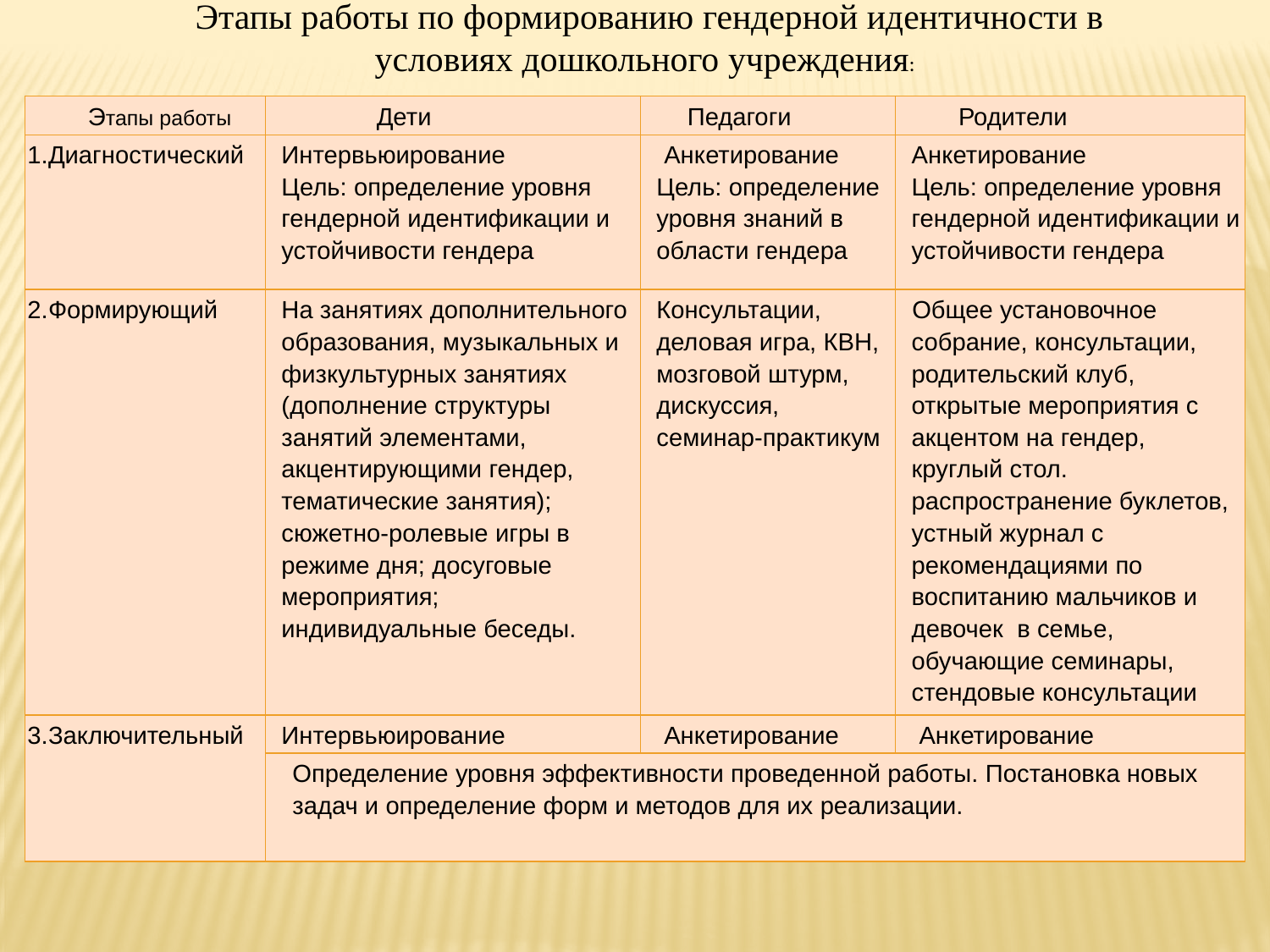

Этапы работы по формированию гендерной идентичности в условиях дошкольного учреждения:
| Этапы работы | Дети | Педагоги | Родители |
| --- | --- | --- | --- |
| 1.Диагностический | Интервьюирование Цель: определение уровня гендерной идентификации и устойчивости гендера | Анкетирование Цель: определение уровня знаний в области гендера | Анкетирование Цель: определение уровня гендерной идентификации и устойчивости гендера |
| 2.Формирующий | На занятиях дополнительного образования, музыкальных и физкультурных занятиях (дополнение структуры занятий элементами, акцентирующими гендер, тематические занятия); сюжетно-ролевые игры в режиме дня; досуговые мероприятия; индивидуальные беседы. | Консультации, деловая игра, КВН, мозговой штурм, дискуссия, семинар-практикум | Общее установочное собрание, консультации, родительский клуб, открытые мероприятия с акцентом на гендер, круглый стол. распространение буклетов, устный журнал с рекомендациями по воспитанию мальчиков и девочек в семье, обучающие семинары, стендовые консультации |
| 3.Заключительный | Интервьюирование | Анкетирование | Анкетирование |
|  | Определение уровня эффективности проведенной работы. Постановка новых задач и определение форм и методов для их реализации. |  |  |